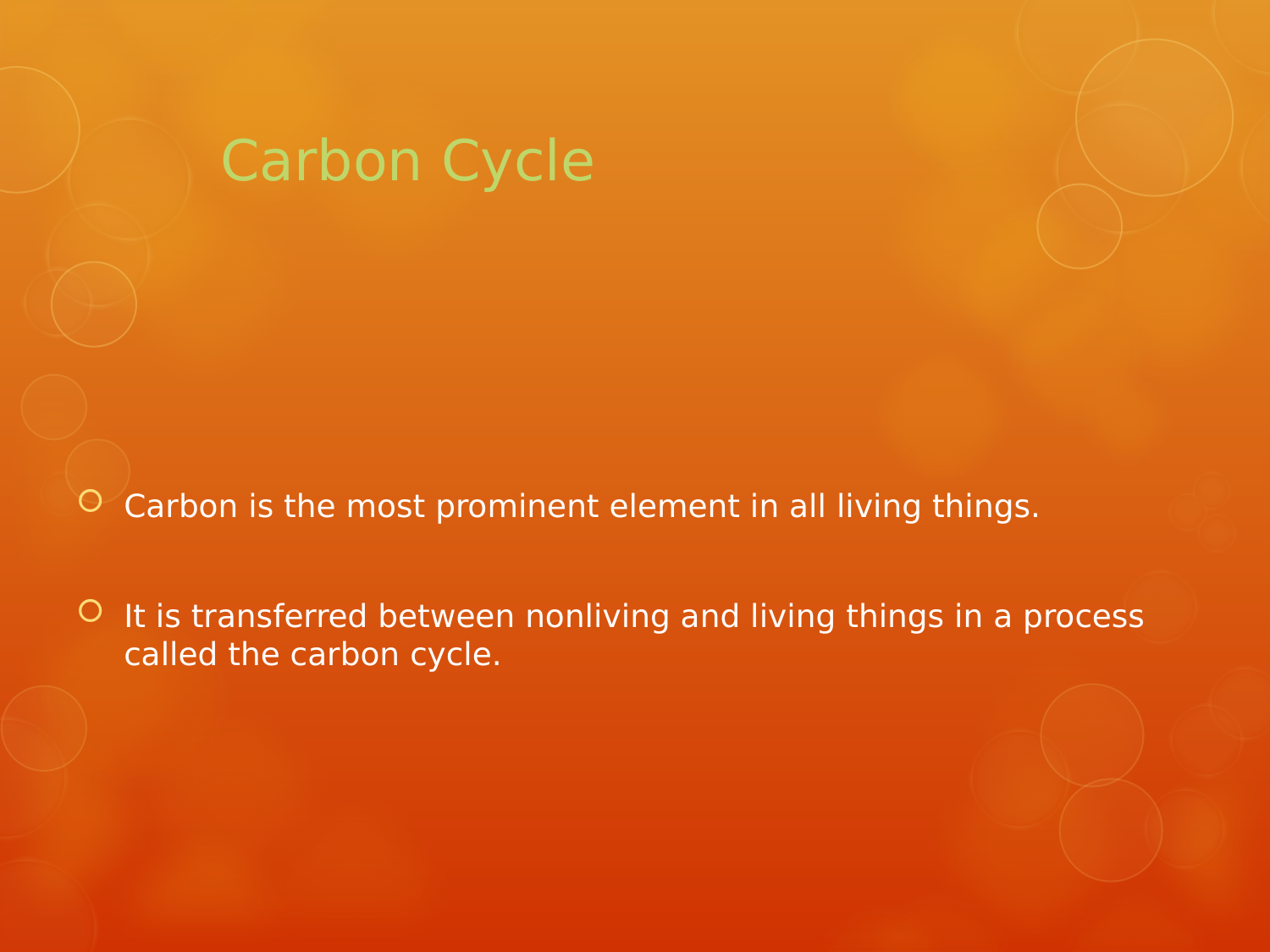

# Carbon Cycle
Carbon is the most prominent element in all living things.

It is transferred between nonliving and living things in a process called the carbon cycle.